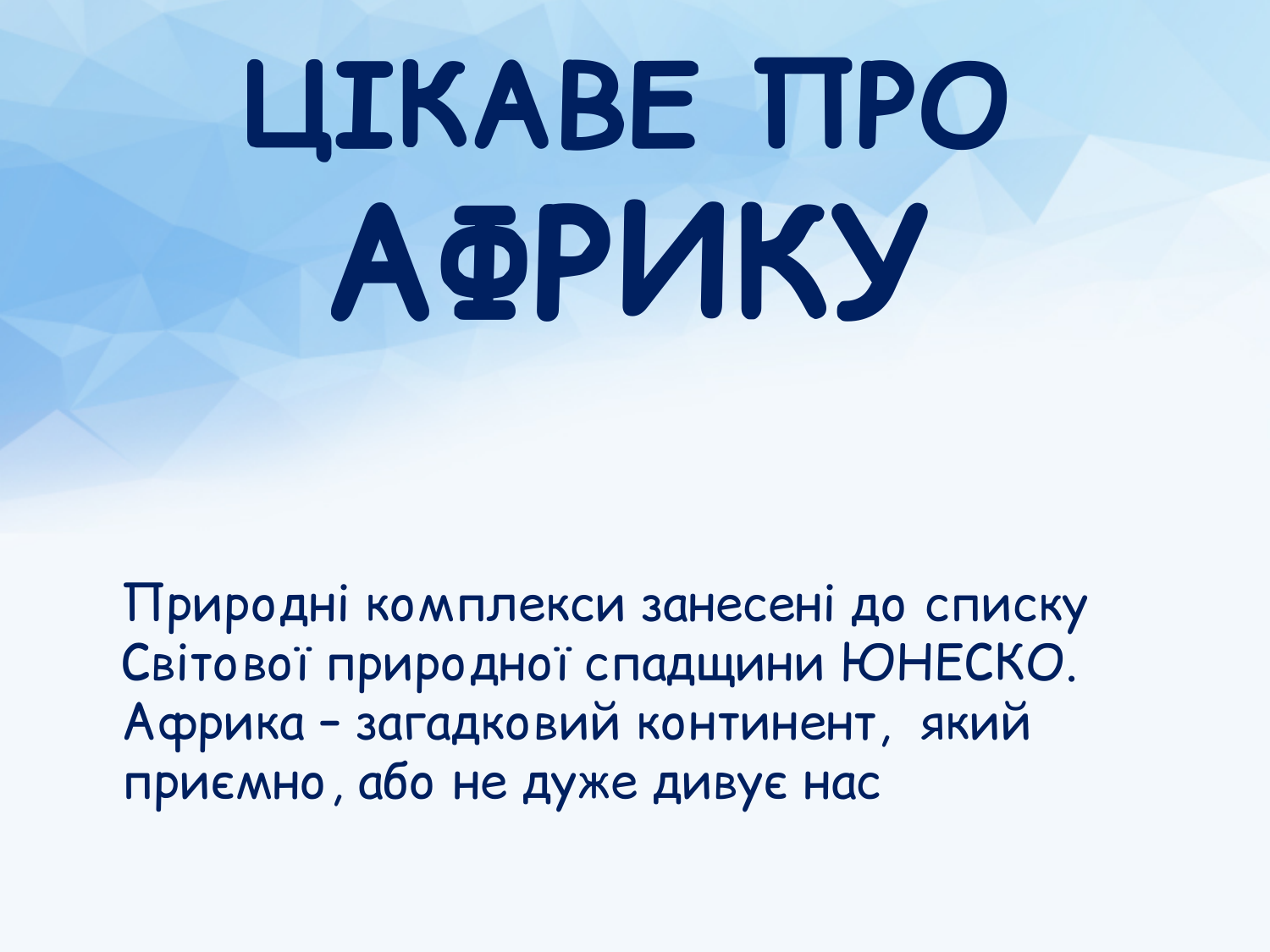

Цікаве про
Африку

Природні комплекси занесені до списку Світової природної спадщини ЮНЕСКО. Африка – загадковий континент,  який  приємно, або не дуже дивує нас